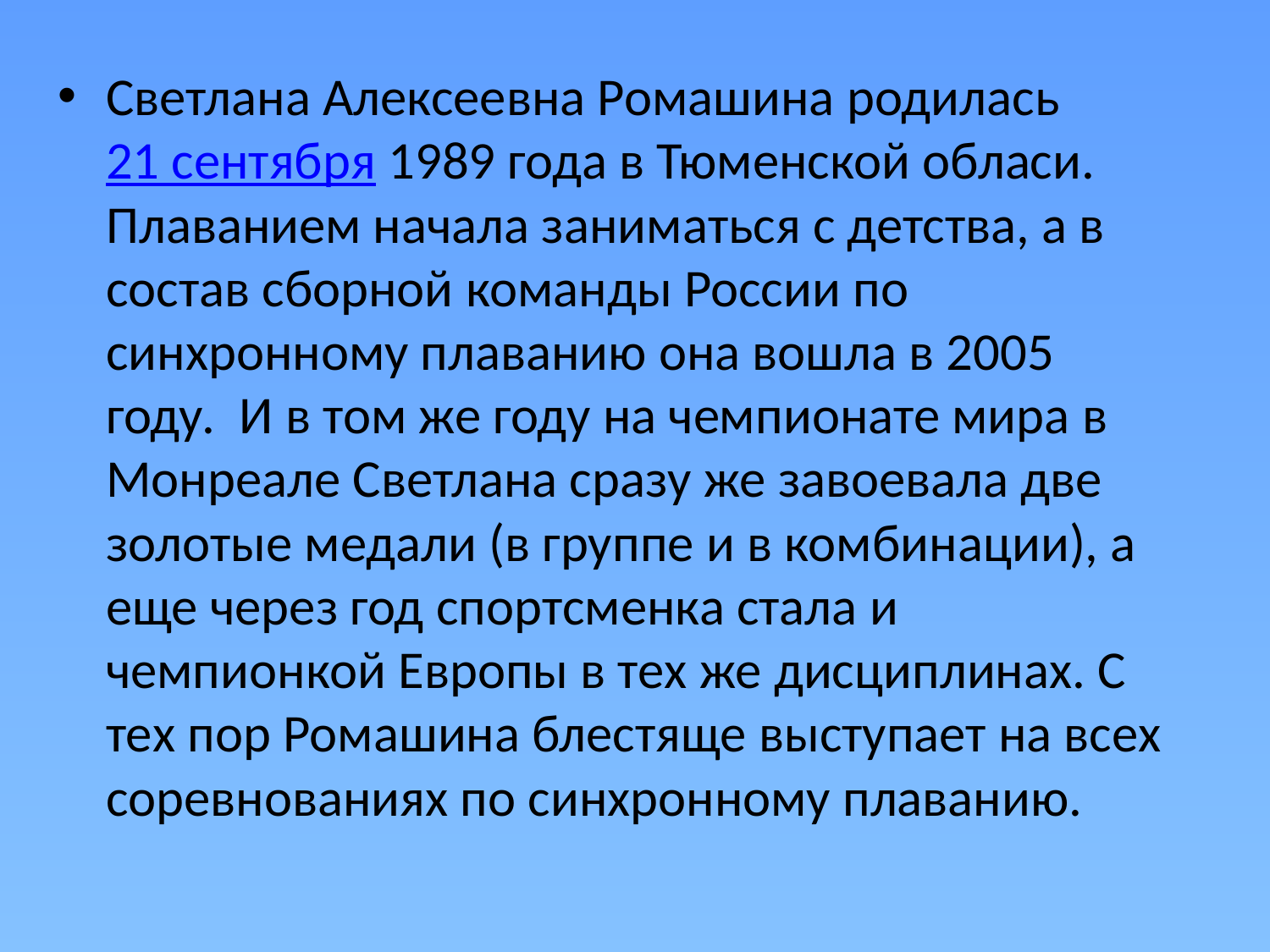

Светлана Алексеевна Ромашина родилась 21 сентября 1989 года в Тюменской обласи. Плаванием начала заниматься с детства, а в состав сборной команды России по синхронному плаванию она вошла в 2005 году.  И в том же году на чемпионате мира в Монреале Светлана сразу же завоевала две золотые медали (в группе и в комбинации), а еще через год спортсменка стала и чемпионкой Европы в тех же дисциплинах. С тех пор Ромашина блестяще выступает на всех соревнованиях по синхронному плаванию.